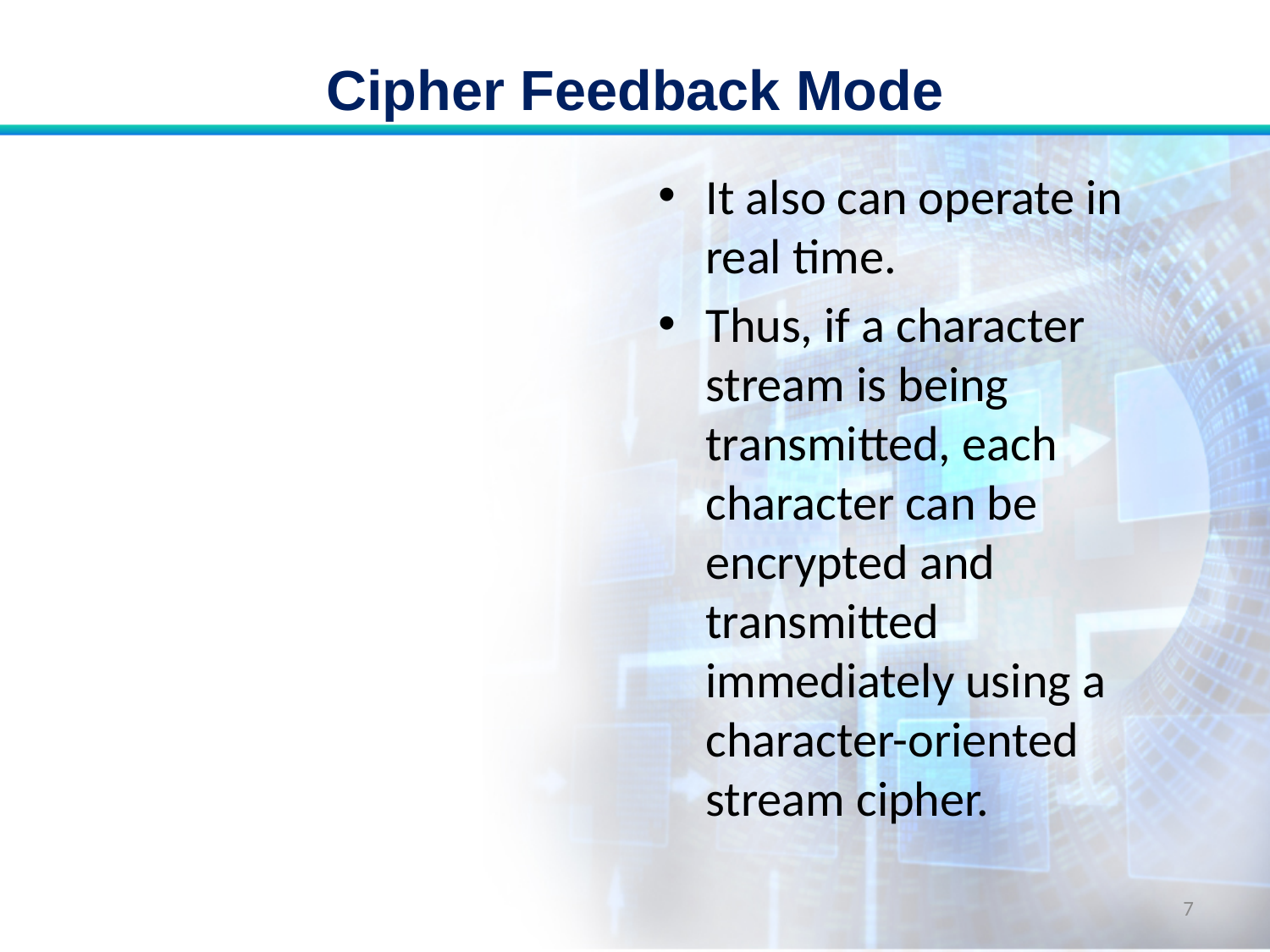

# Cipher Feedback Mode
It also can operate in real time.
Thus, if a character stream is being transmitted, each character can be encrypted and transmitted immediately using a character-oriented stream cipher.
7